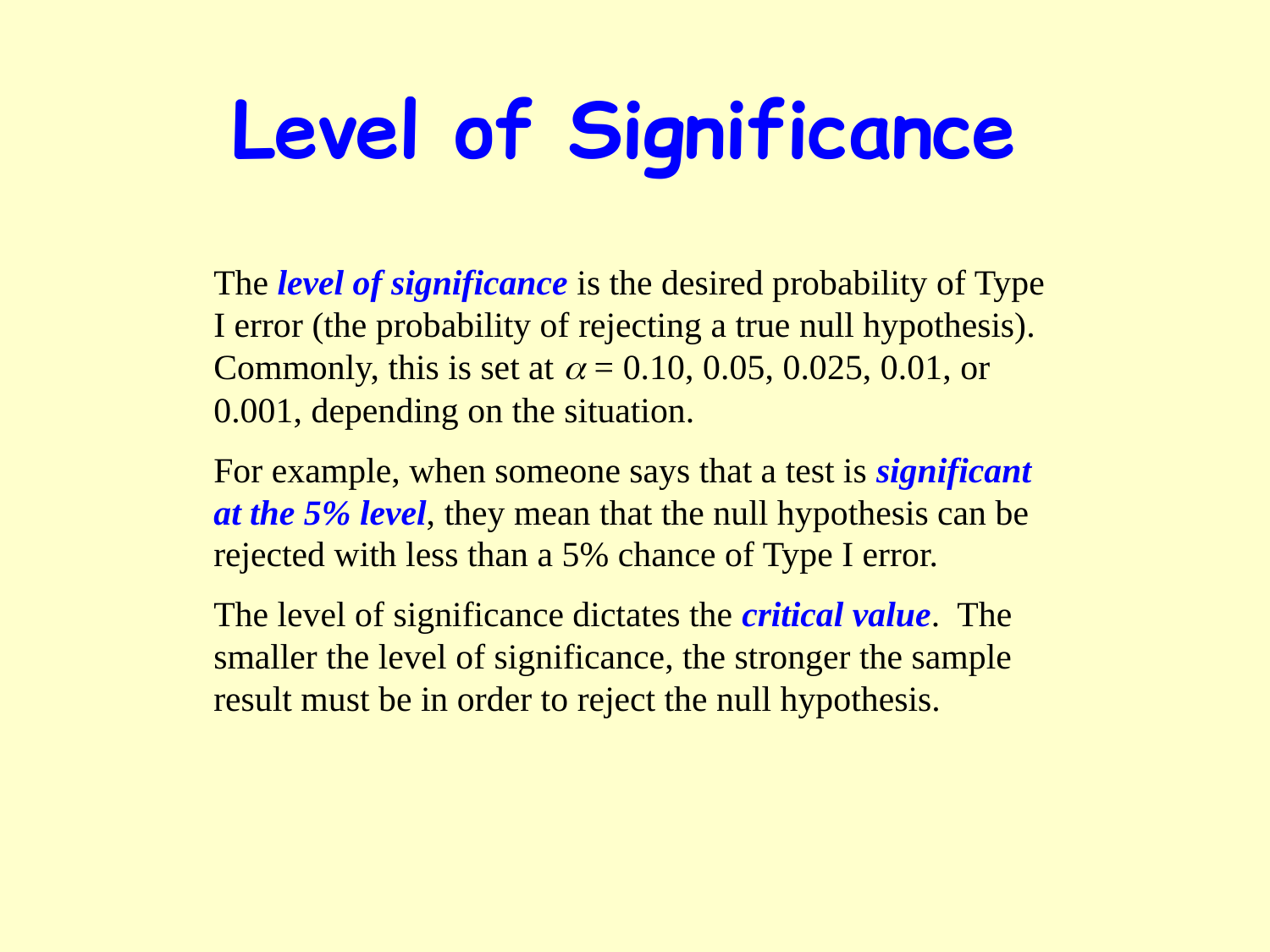

# Level of Significance
The level of significance is the desired probability of Type I error (the probability of rejecting a true null hypothesis).  Commonly, this is set at α = 0.10, 0.05, 0.025, 0.01, or 0.001, depending on the situation.
For example, when someone says that a test is significant at the 5% level, they mean that the null hypothesis can be rejected with less than a 5% chance of Type I error.
The level of significance dictates the critical value.  The smaller the level of significance, the stronger the sample result must be in order to reject the null hypothesis.